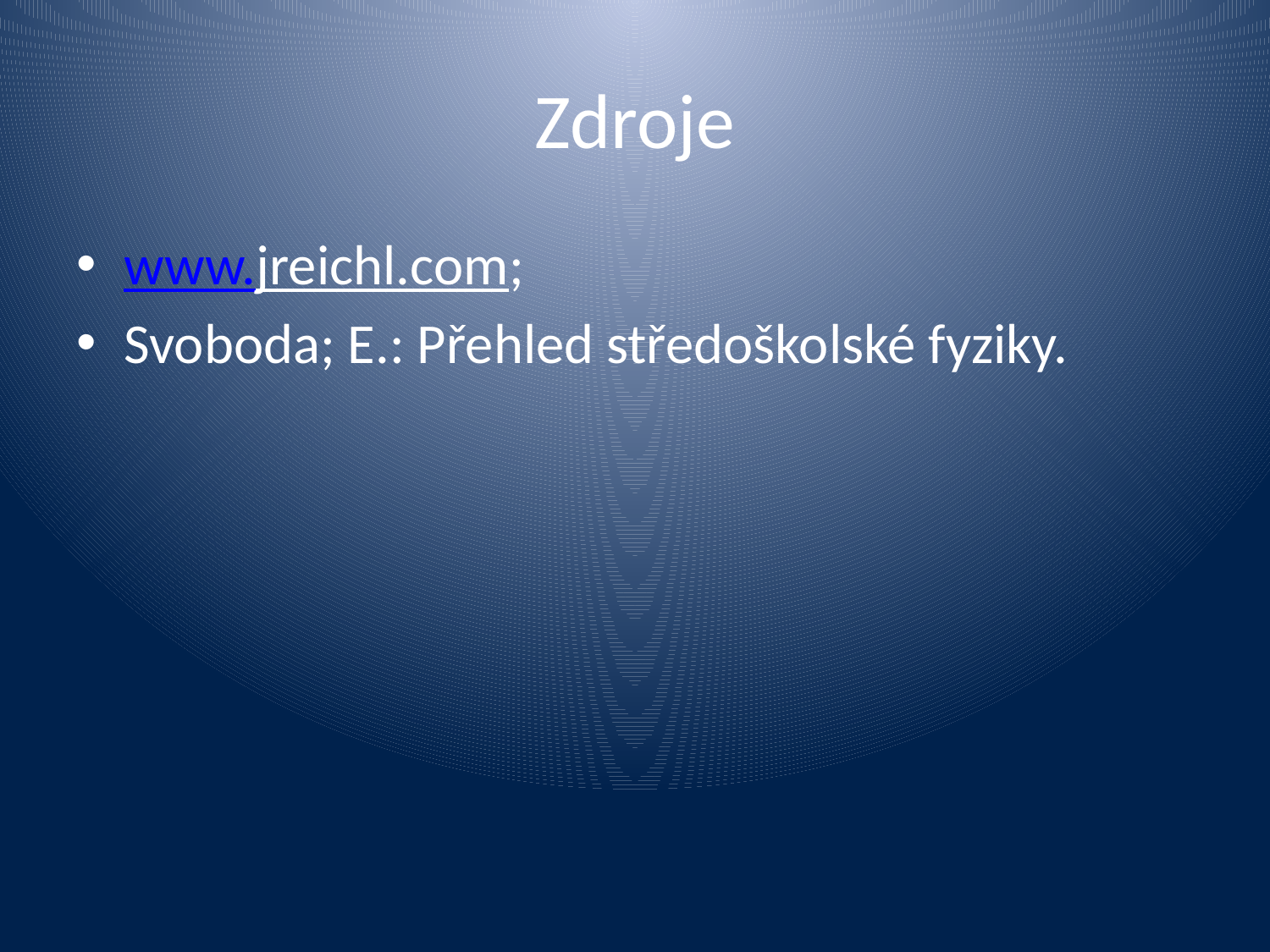

# Zdroje
www.jreichl.com;
Svoboda; E.: Přehled středoškolské fyziky.